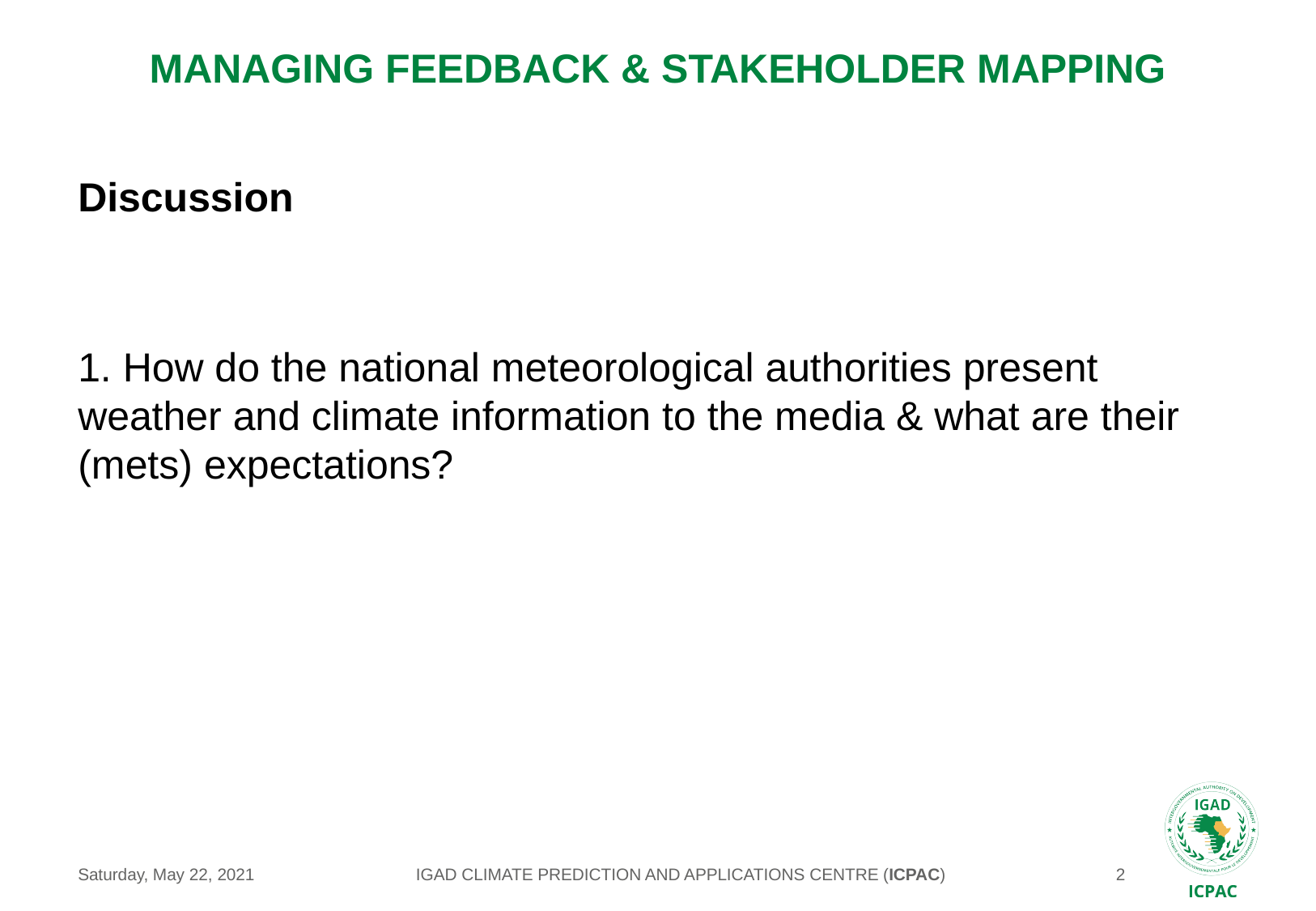

# MANAGING FEEDBACK & STAKEHOLDER MAPPING
Discussion

1. How do the national meteorological authorities present weather and climate information to the media & what are their (mets) expectations?
IGAD CLIMATE PREDICTION AND APPLICATIONS CENTRE (ICPAC)
Saturday, May 22, 2021
2